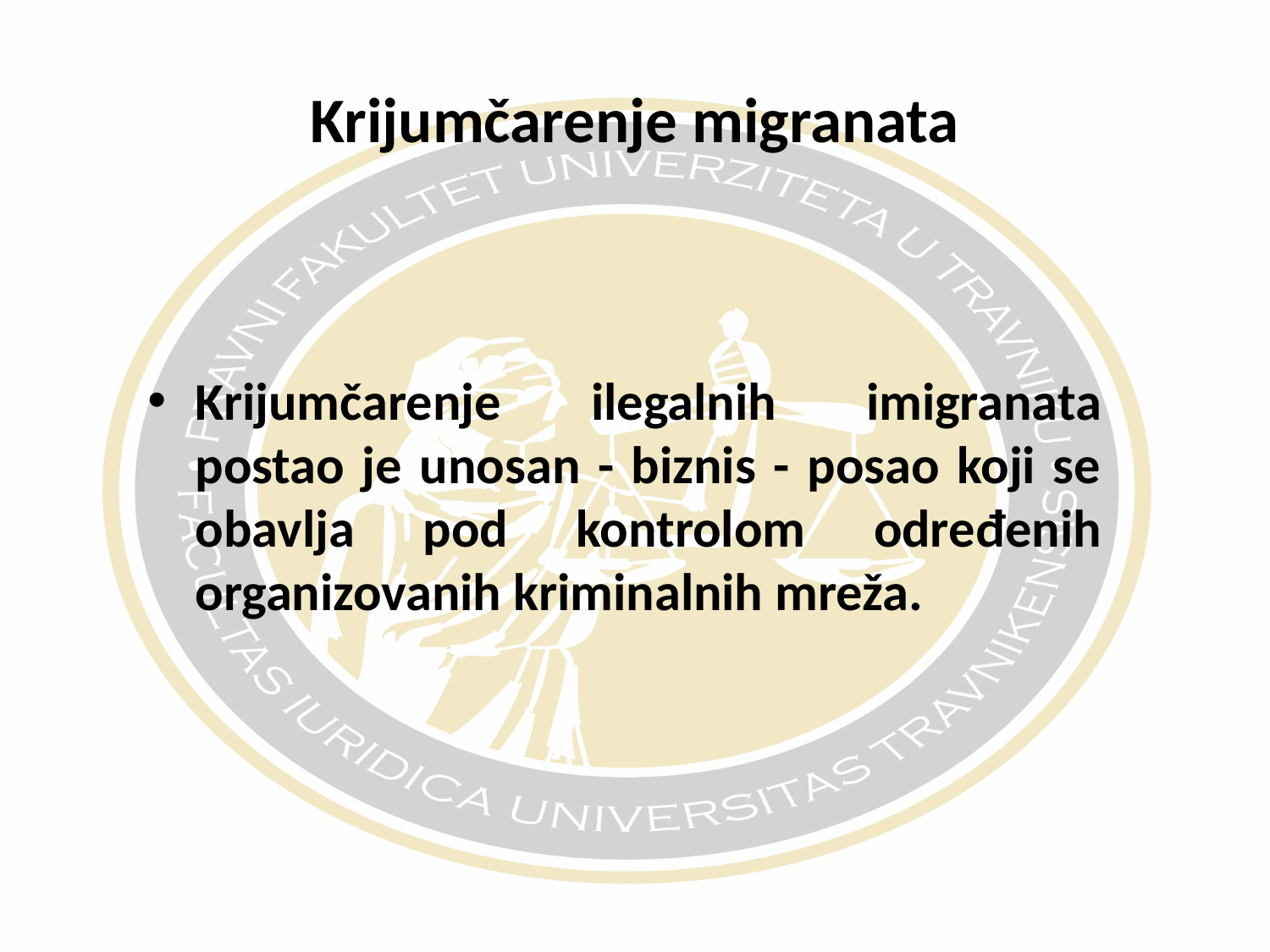

# Krijumčarenje migranata
Krijumčarenje ilegalnih imigranata postao je unosan - biznis - posao koji se obavlja pod kontrolom određenih organizovanih kriminalnih mreža.